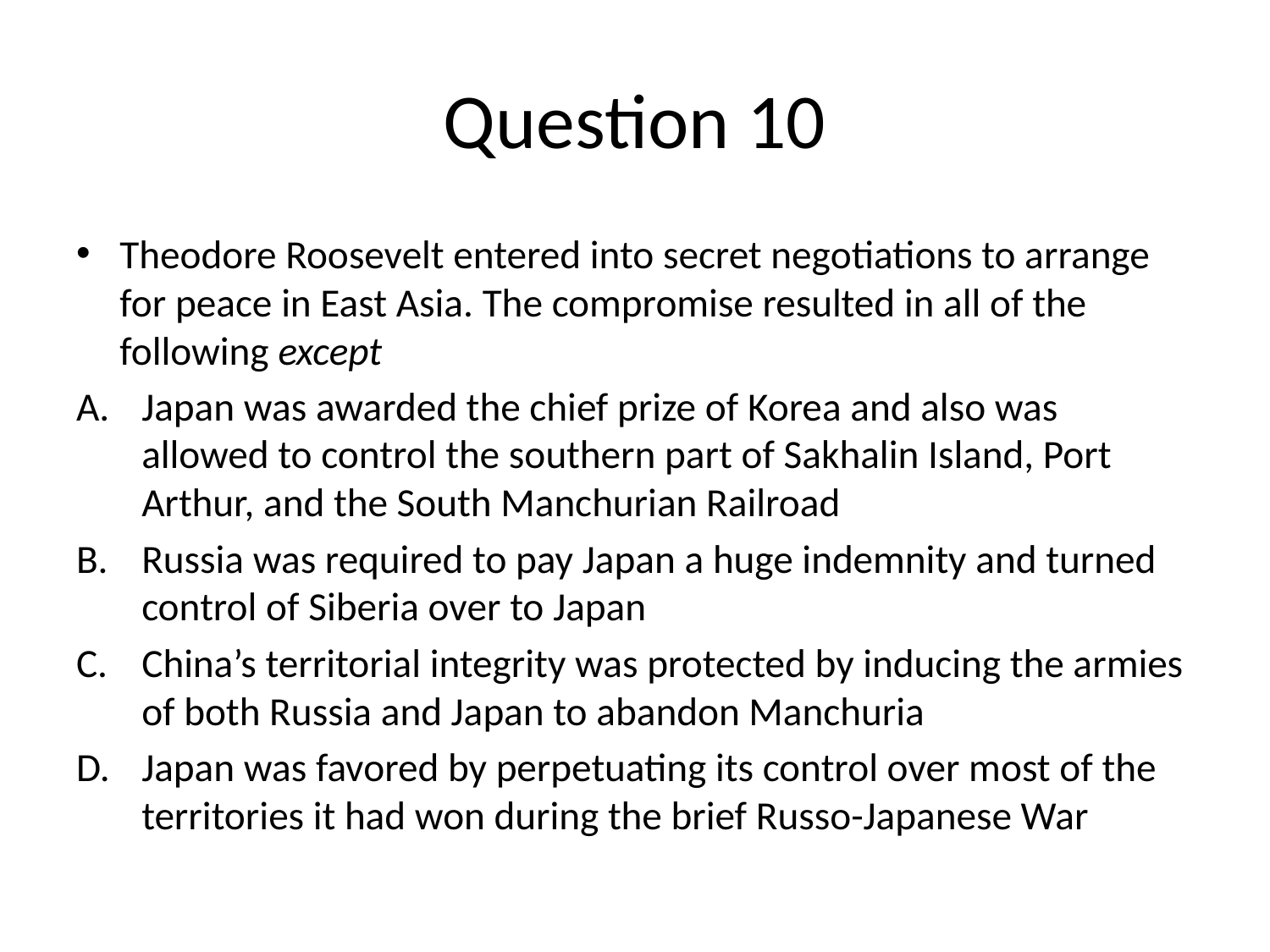

# Question 10
Theodore Roosevelt entered into secret negotiations to arrange for peace in East Asia. The compromise resulted in all of the following except
Japan was awarded the chief prize of Korea and also was allowed to control the southern part of Sakhalin Island, Port Arthur, and the South Manchurian Railroad
Russia was required to pay Japan a huge indemnity and turned control of Siberia over to Japan
China’s territorial integrity was protected by inducing the armies of both Russia and Japan to abandon Manchuria
Japan was favored by perpetuating its control over most of the territories it had won during the brief Russo-Japanese War